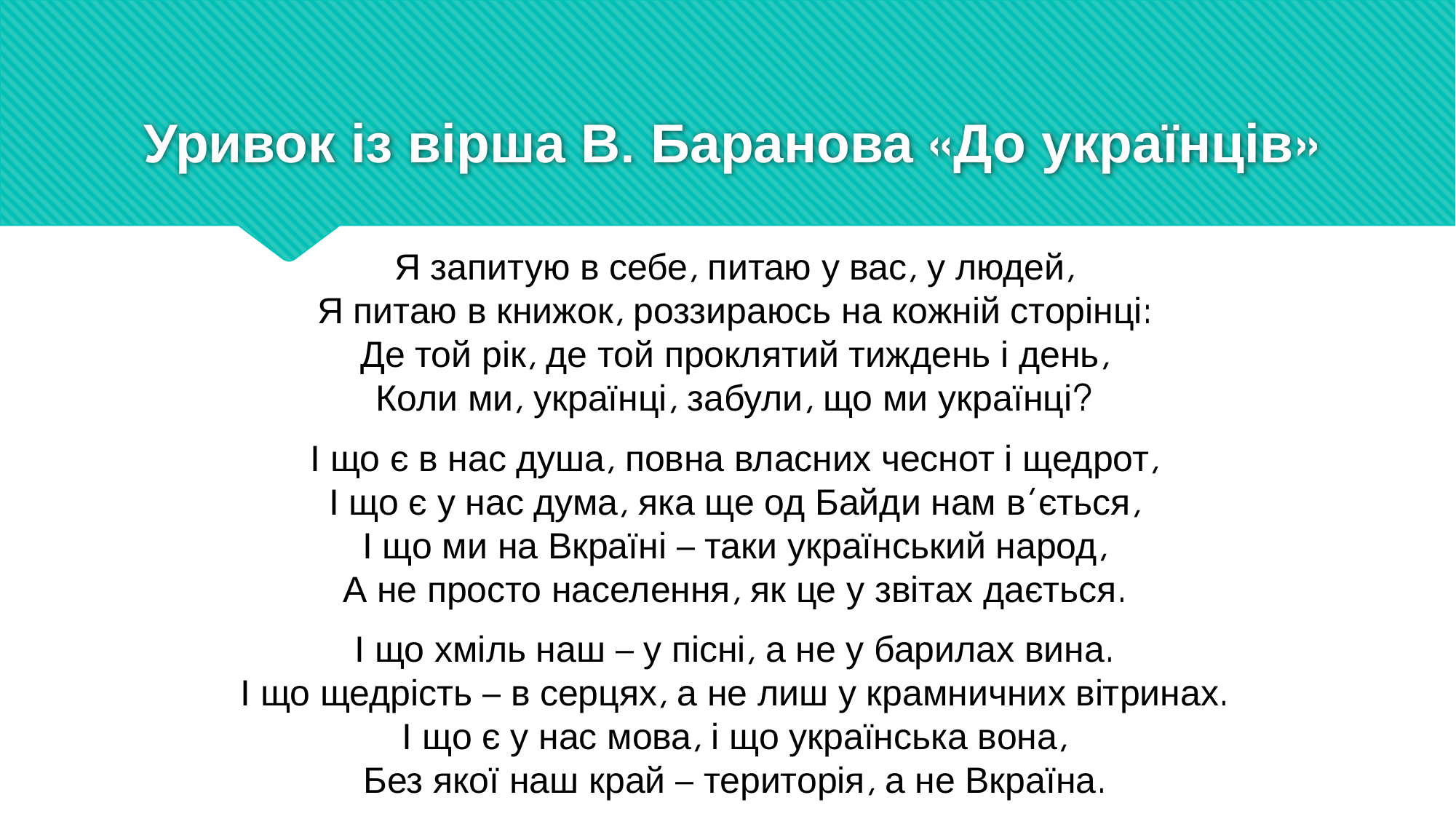

# Уривок із вірша В. Баранова «До українців»
Я запитую в себе, питаю у вас, у людей,
Я питаю в книжок, роззираюсь на кожній сторінці:
Де той рік, де той проклятий тиждень і день,
Коли ми, українці, забули, що ми українці?
І що є в нас душа, повна власних чеснот і щедрот,
І що є у нас дума, яка ще од Байди нам в’ється,
І що ми на Вкраїні – таки український народ,
А не просто населення, як це у звітах дається.
І що хміль наш – у пісні, а не у барилах вина.
І що щедрість – в серцях, а не лиш у крамничних вітринах.
І що є у нас мова, і що українська вона,
Без якої наш край – територія, а не Вкраїна.